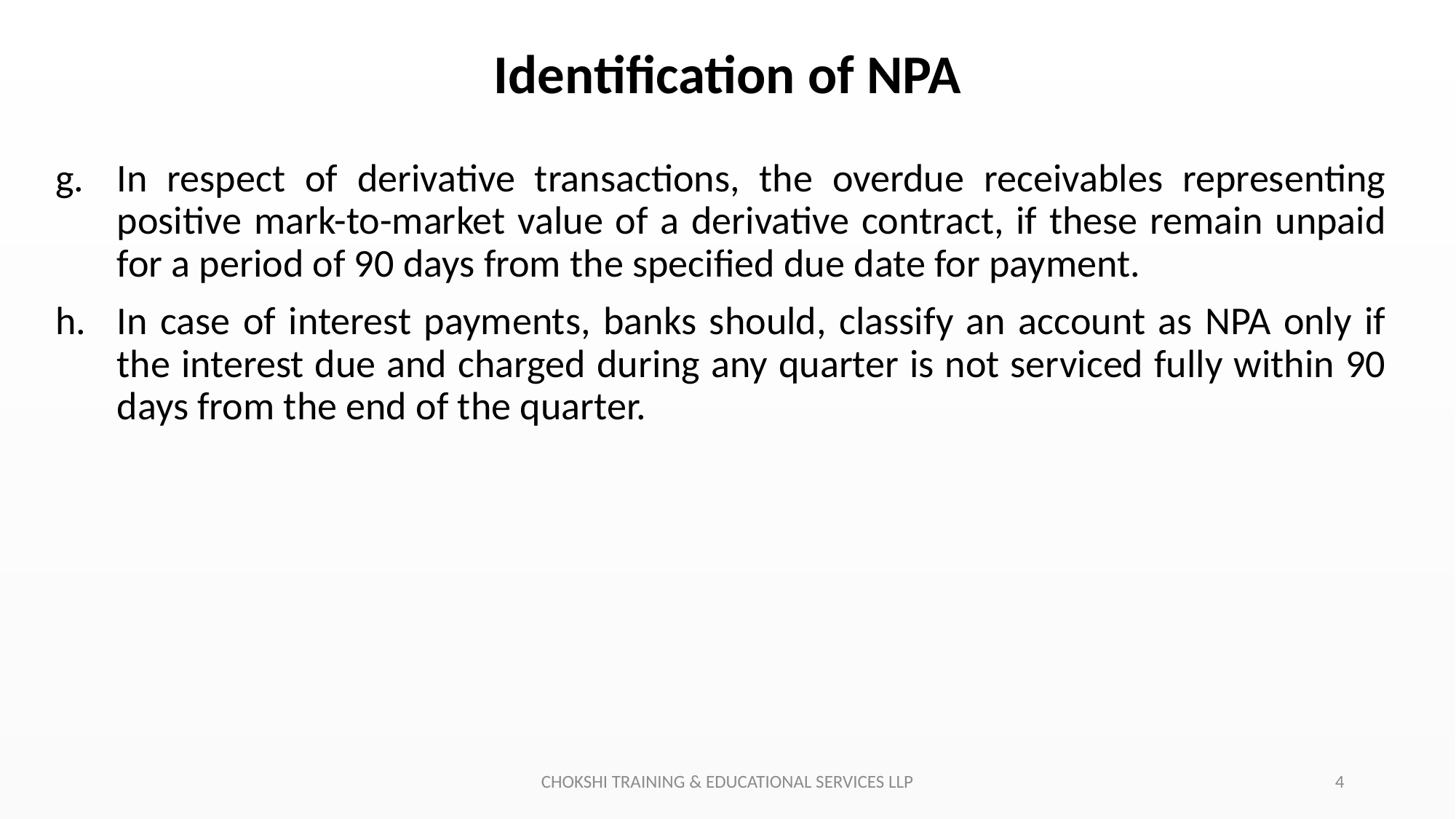

# Identification of NPA
In respect of derivative transactions, the overdue receivables representing positive mark-to-market value of a derivative contract, if these remain unpaid for a period of 90 days from the specified due date for payment.
In case of interest payments, banks should, classify an account as NPA only if the interest due and charged during any quarter is not serviced fully within 90 days from the end of the quarter.

CHOKSHI TRAINING & EDUCATIONAL SERVICES LLP
4